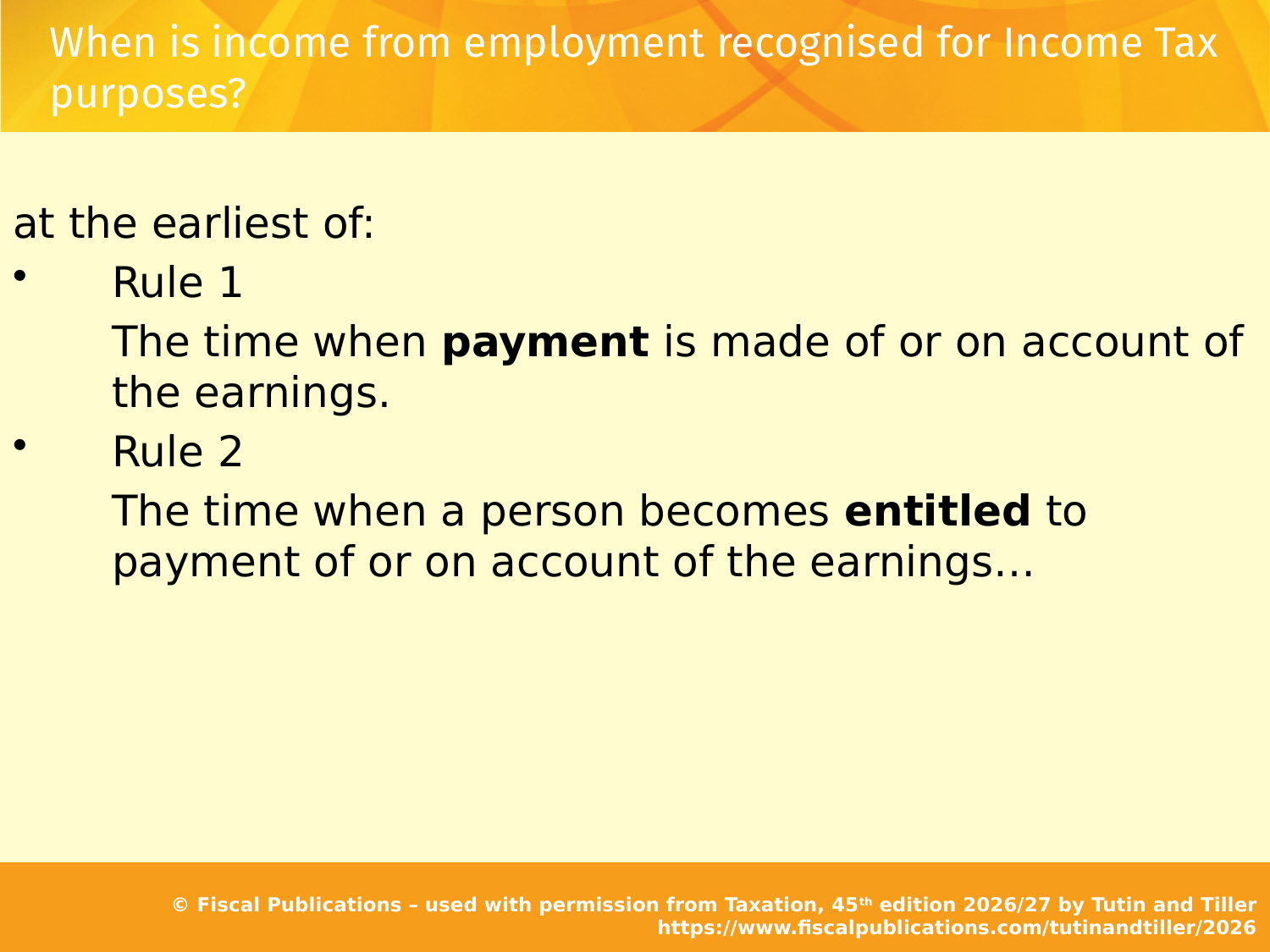

# When is income from employment recognised for Income Tax purposes?

at the earliest of:
Rule 1
	The time when payment is made of or on account of the earnings.
Rule 2
	The time when a person becomes entitled to payment of or on account of the earnings…